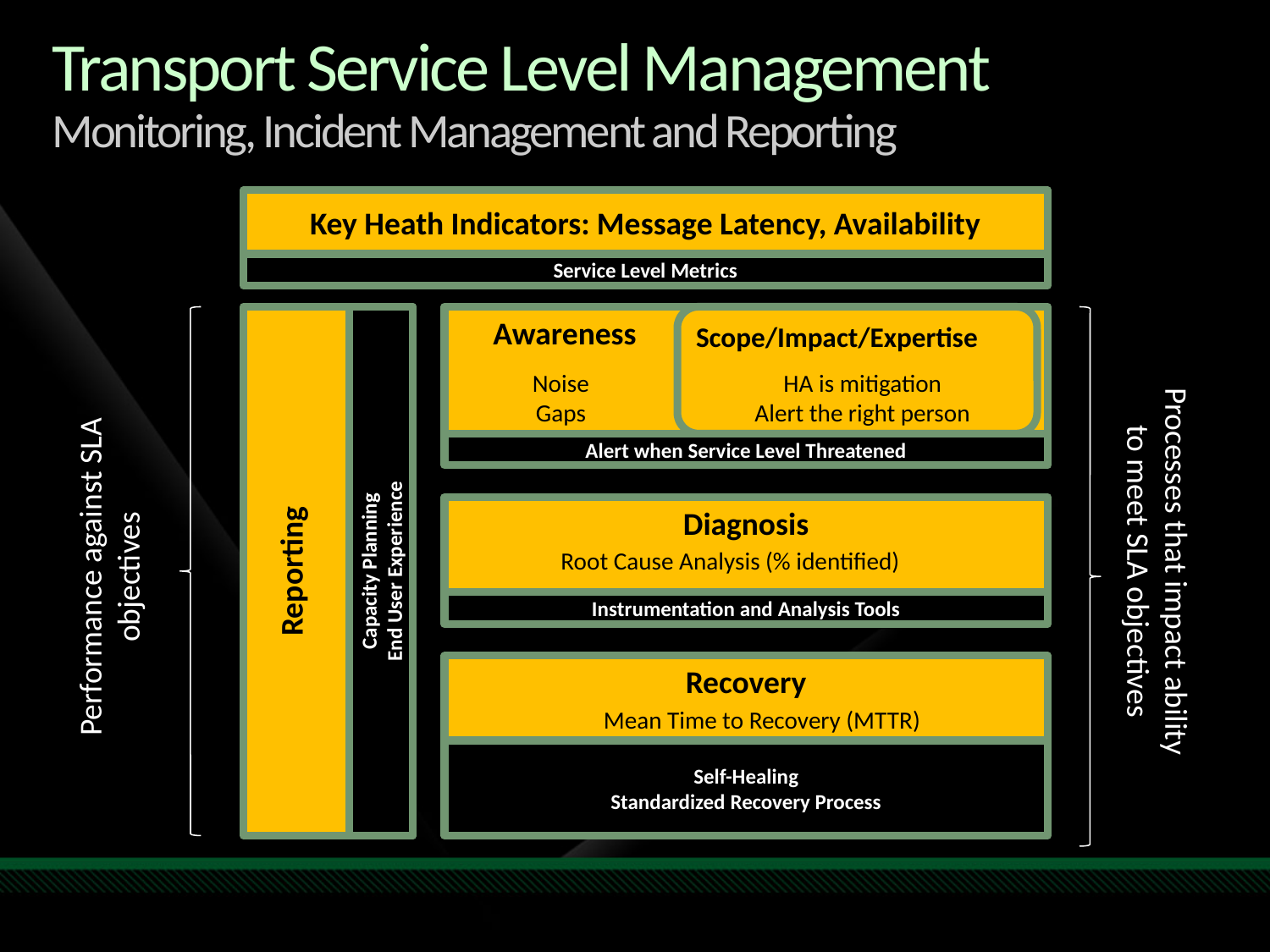

# Transport Service Level Management Monitoring, Incident Management and Reporting
Key Heath Indicators: Message Latency, Availability
Service Level Metrics
Reporting

     Awareness
Scope/Impact/Expertise
Processes that impact ability to meet SLA objectives
Noise
Gaps
HA is mitigation
Alert the right person
Performance against SLA objectives
Alert when Service Level Threatened
Diagnosis
Capacity Planning
End User Experience
Root Cause Analysis (% identified)
Instrumentation and Analysis Tools
Recovery
Mean Time to Recovery (MTTR)
Self-Healing
Standardized Recovery Process